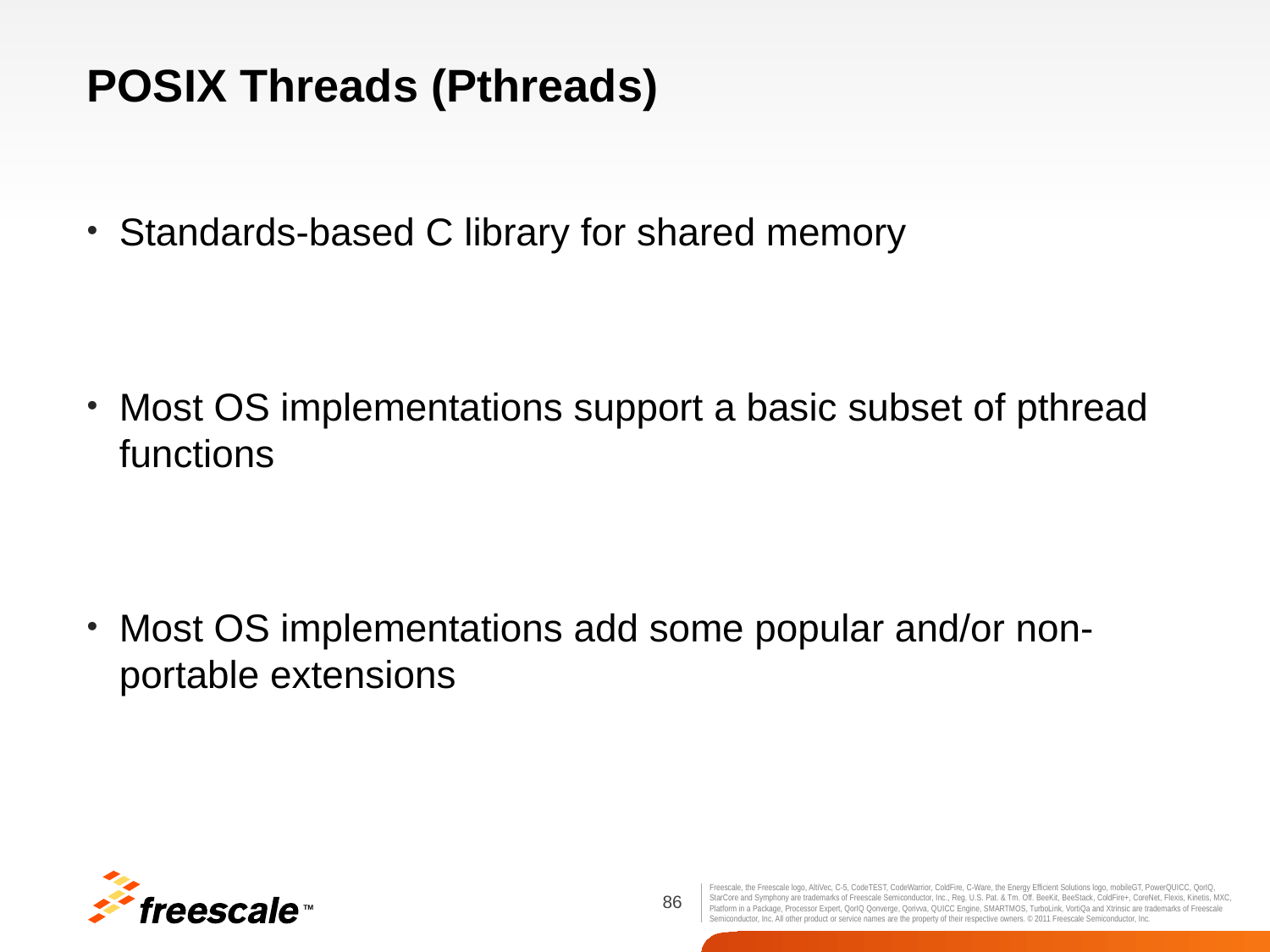

# POSIX Threads (Pthreads)
Standards-based C library for shared memory
Most OS implementations support a basic subset of pthread functions
Most OS implementations add some popular and/or non-portable extensions